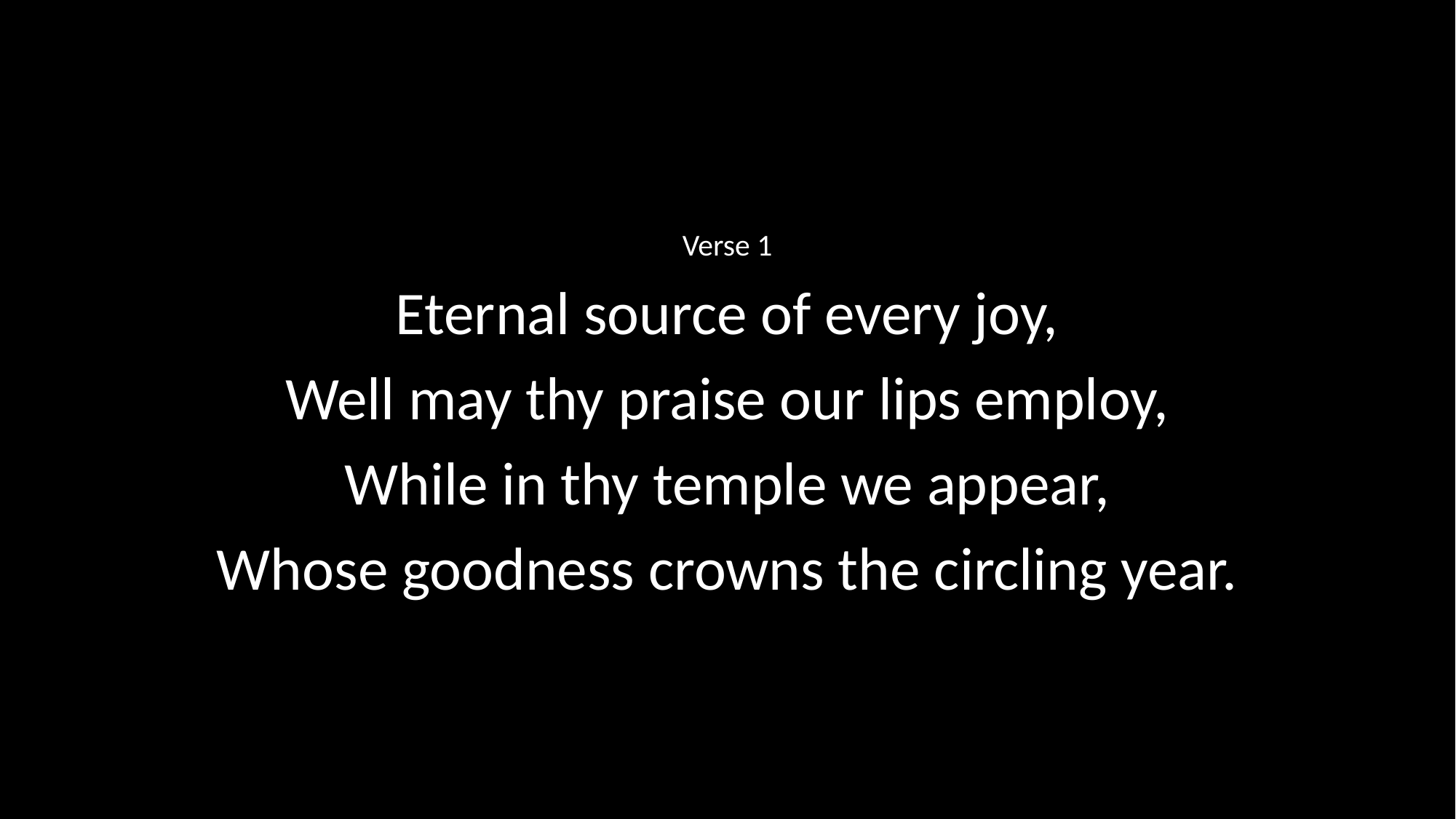

Verse 1
Eternal source of every joy,
Well may thy praise our lips employ,
While in thy temple we appear,
Whose goodness crowns the circling year.